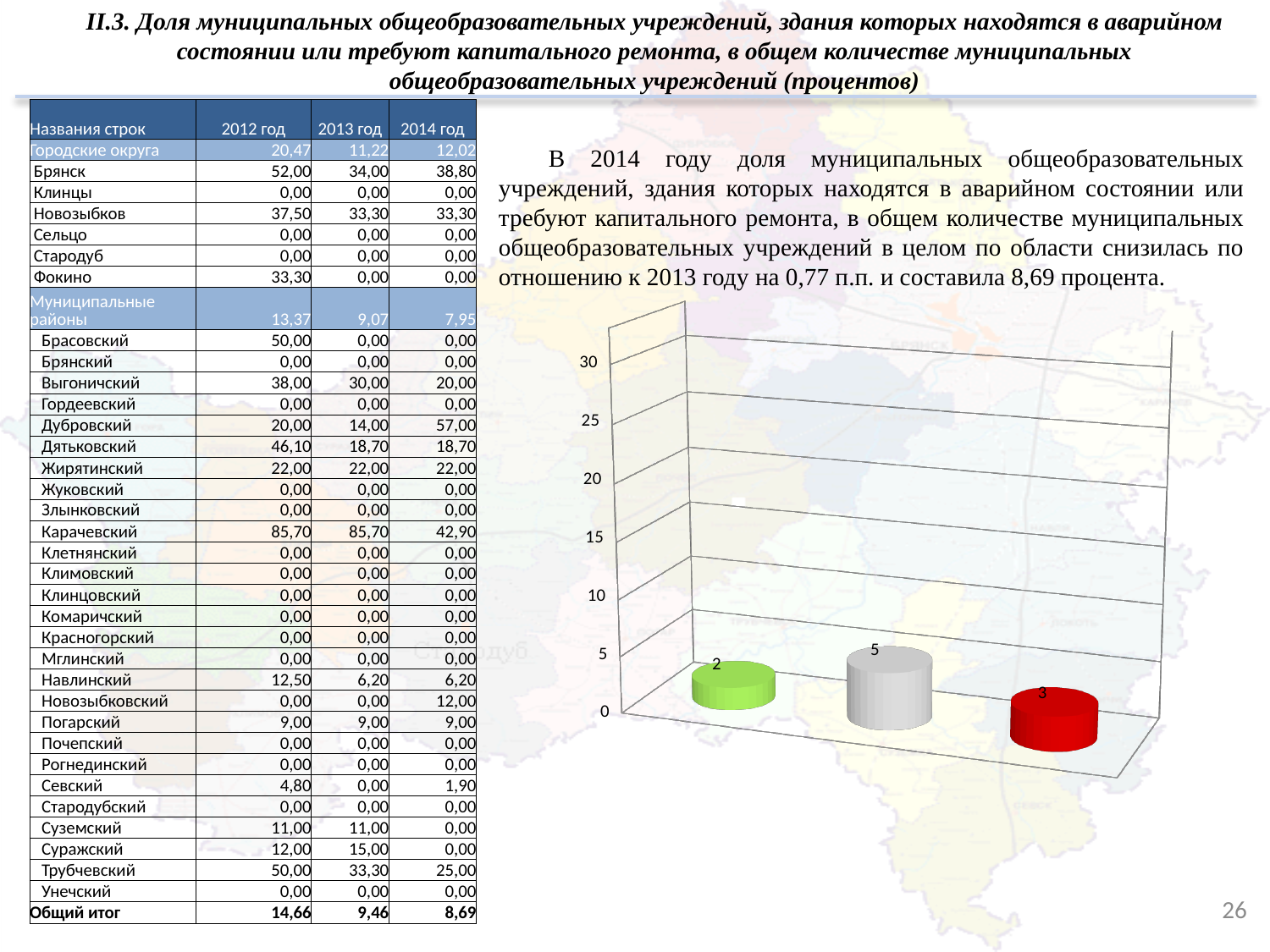

II.3. Доля муниципальных общеобразовательных учреждений, здания которых находятся в аварийном состоянии или требуют капитального ремонта, в общем количестве муниципальных общеобразовательных учреждений (процентов)
| Названия строк | 2012 год | 2013 год | 2014 год |
| --- | --- | --- | --- |
| Городские округа | 20,47 | 11,22 | 12,02 |
| Брянск | 52,00 | 34,00 | 38,80 |
| Клинцы | 0,00 | 0,00 | 0,00 |
| Новозыбков | 37,50 | 33,30 | 33,30 |
| Сельцо | 0,00 | 0,00 | 0,00 |
| Стародуб | 0,00 | 0,00 | 0,00 |
| Фокино | 33,30 | 0,00 | 0,00 |
| Муниципальные районы | 13,37 | 9,07 | 7,95 |
| Брасовский | 50,00 | 0,00 | 0,00 |
| Брянский | 0,00 | 0,00 | 0,00 |
| Выгоничский | 38,00 | 30,00 | 20,00 |
| Гордеевский | 0,00 | 0,00 | 0,00 |
| Дубровский | 20,00 | 14,00 | 57,00 |
| Дятьковский | 46,10 | 18,70 | 18,70 |
| Жирятинский | 22,00 | 22,00 | 22,00 |
| Жуковский | 0,00 | 0,00 | 0,00 |
| Злынковский | 0,00 | 0,00 | 0,00 |
| Карачевский | 85,70 | 85,70 | 42,90 |
| Клетнянский | 0,00 | 0,00 | 0,00 |
| Климовский | 0,00 | 0,00 | 0,00 |
| Клинцовский | 0,00 | 0,00 | 0,00 |
| Комаричский | 0,00 | 0,00 | 0,00 |
| Красногорский | 0,00 | 0,00 | 0,00 |
| Мглинский | 0,00 | 0,00 | 0,00 |
| Навлинский | 12,50 | 6,20 | 6,20 |
| Новозыбковский | 0,00 | 0,00 | 12,00 |
| Погарский | 9,00 | 9,00 | 9,00 |
| Почепский | 0,00 | 0,00 | 0,00 |
| Рогнединский | 0,00 | 0,00 | 0,00 |
| Севский | 4,80 | 0,00 | 1,90 |
| Стародубский | 0,00 | 0,00 | 0,00 |
| Суземский | 11,00 | 11,00 | 0,00 |
| Суражский | 12,00 | 15,00 | 0,00 |
| Трубчевский | 50,00 | 33,30 | 25,00 |
| Унечский | 0,00 | 0,00 | 0,00 |
| Общий итог | 14,66 | 9,46 | 8,69 |
В 2014 году доля муниципальных общеобразовательных учреждений, здания которых находятся в аварийном состоянии или требуют капитального ремонта, в общем количестве муниципальных общеобразовательных учреждений в целом по области снизилась по отношению к 2013 году на 0,77 п.п. и составила 8,69 процента.

[unsupported chart]

26